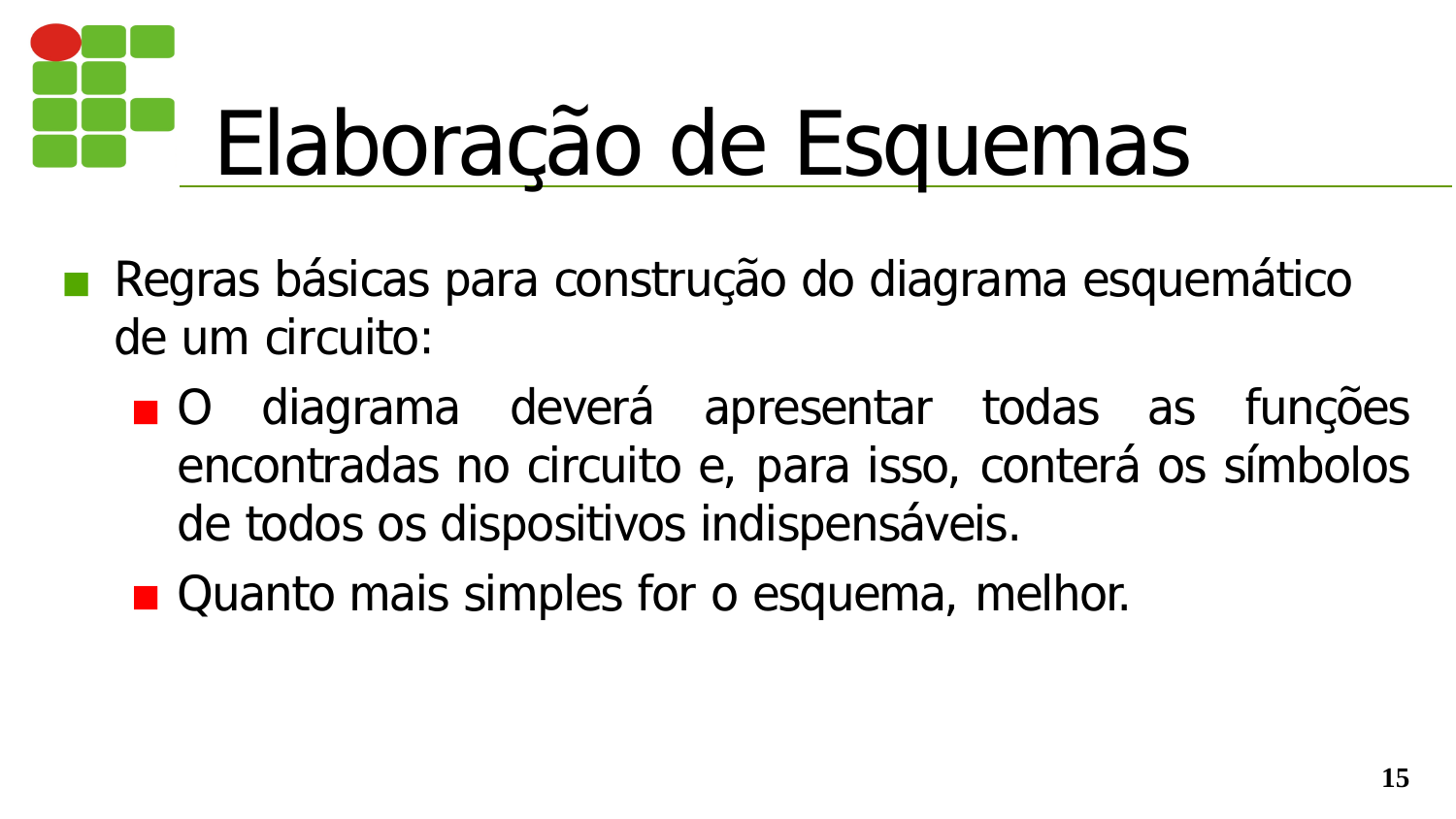

# Elaboração de Esquemas
Regras básicas para construção do diagrama esquemático de um circuito:
O diagrama deverá apresentar todas as funções encontradas no circuito e, para isso, conterá os símbolos de todos os dispositivos indispensáveis.
Quanto mais simples for o esquema, melhor.
15